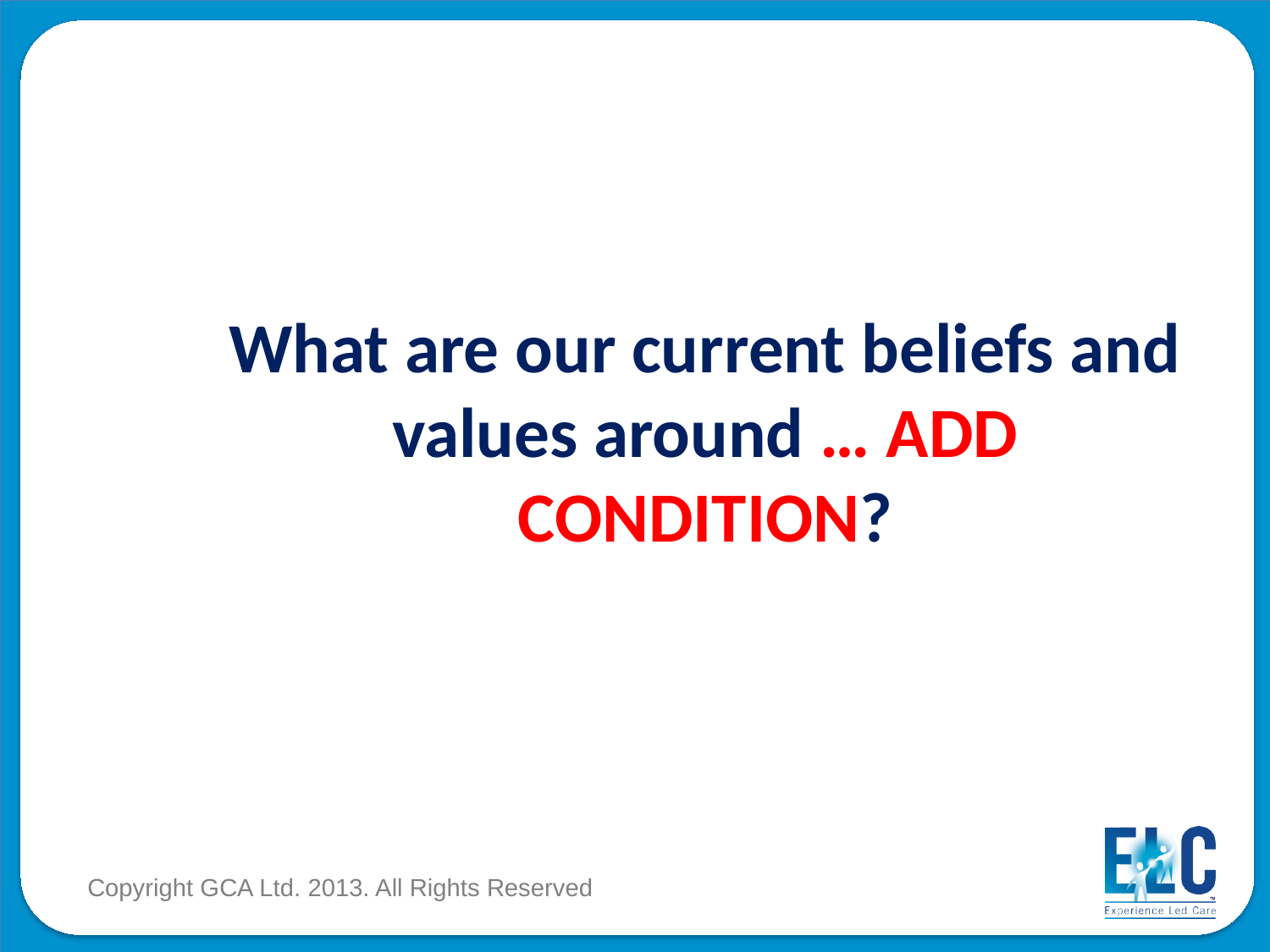

#
What are our current beliefs and values around … ADD CONDITION?

Copyright GCA Ltd. 2013. All Rights Reserved